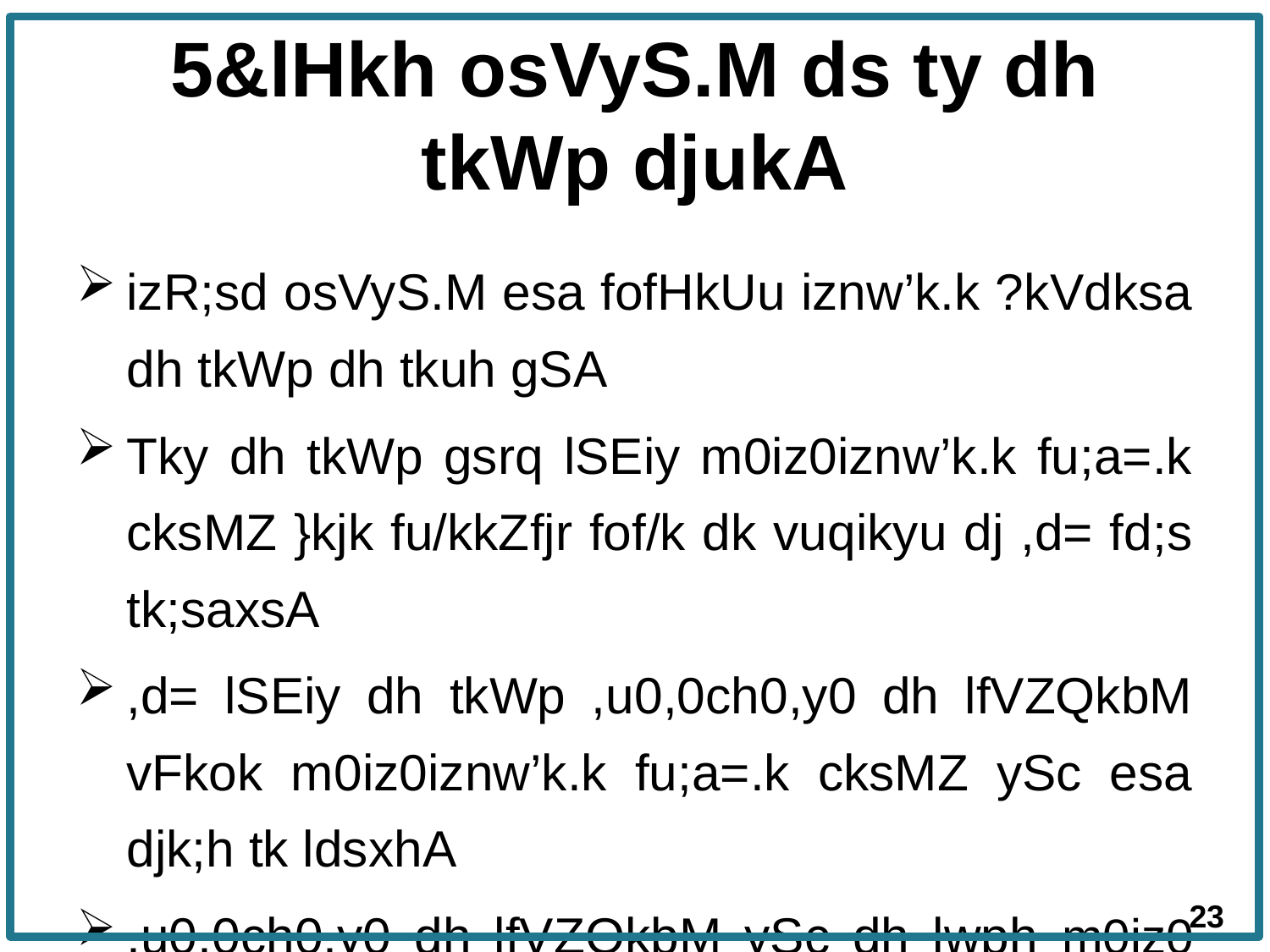

# 5&lHkh osVyS.M ds ty dh tkWp djukA
izR;sd osVyS.M esa fofHkUu iznw’k.k ?kVdksa dh tkWp dh tkuh gSA
Tky dh tkWp gsrq lSEiy m0iz0iznw’k.k fu;a=.k cksMZ }kjk fu/kkZfjr fof/k dk vuqikyu dj ,d= fd;s tk;saxsA
,d= lSEiy dh tkWp ,u0,0ch0,y0 dh lfVZQkbM vFkok m0iz0iznw’k.k fu;a=.k cksMZ ySc esa djk;h tk ldsxhA
,u0,0ch0,y0 dh lfVZQkbM ySc dh lwph m0iz0 iznw’k.k fu;a=.k cksMZ ds osc iksVZy http://www.upecp.in/WetlandMgmtPlan.aspx#  esa miyC/k gSA
23